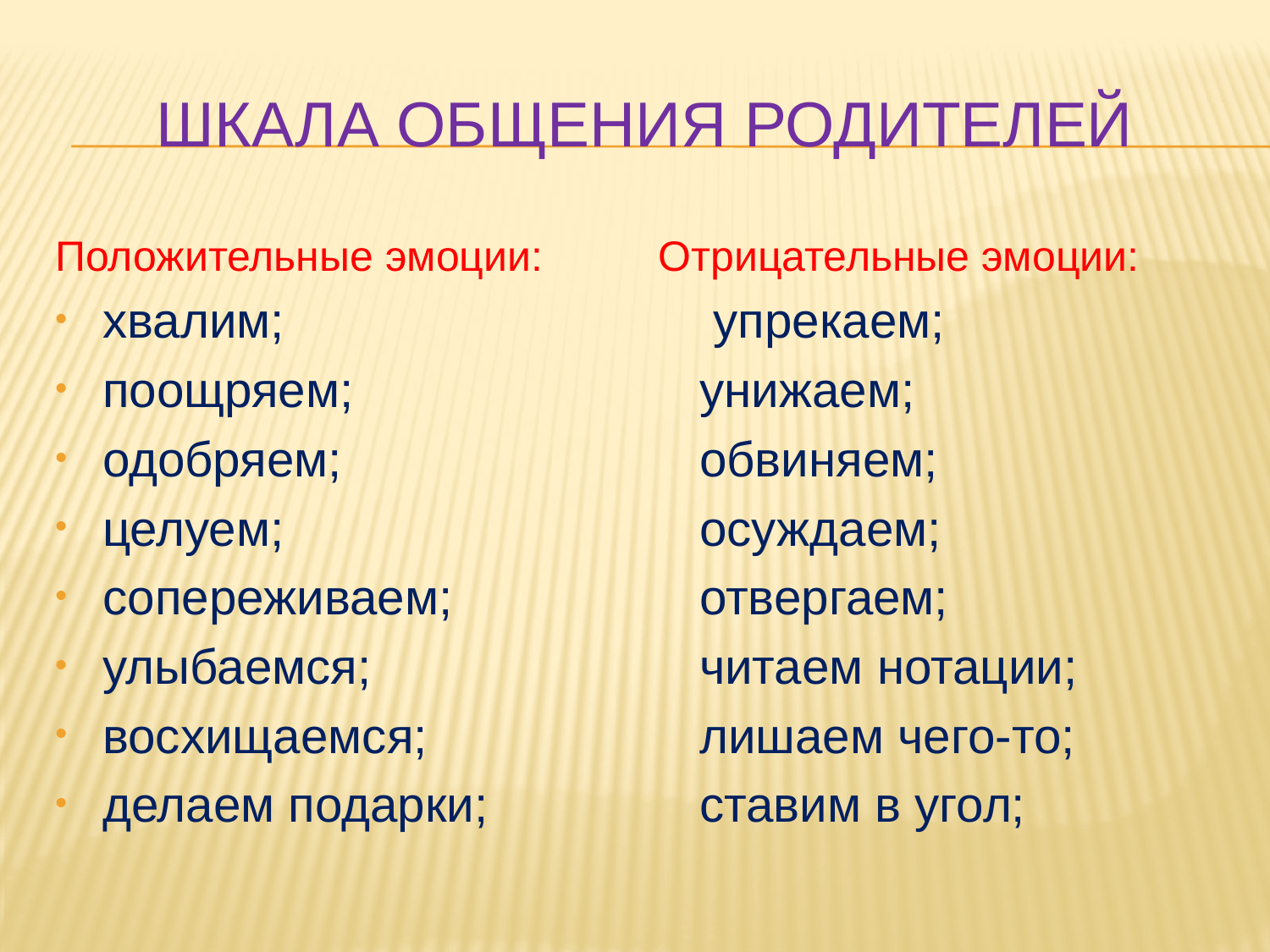

# Шкала Общения родителей
Положительные эмоции:
хвалим;
поощряем;
одобряем;
целуем;
сопереживаем;
улыбаемся;
восхищаемся;
делаем подарки;

Отрицательные эмоции:
    упрекаем;
   унижаем;
   обвиняем;
   осуждаем;
   отвергаем;
   читаем нотации;
   лишаем чего-то;
   ставим в угол;